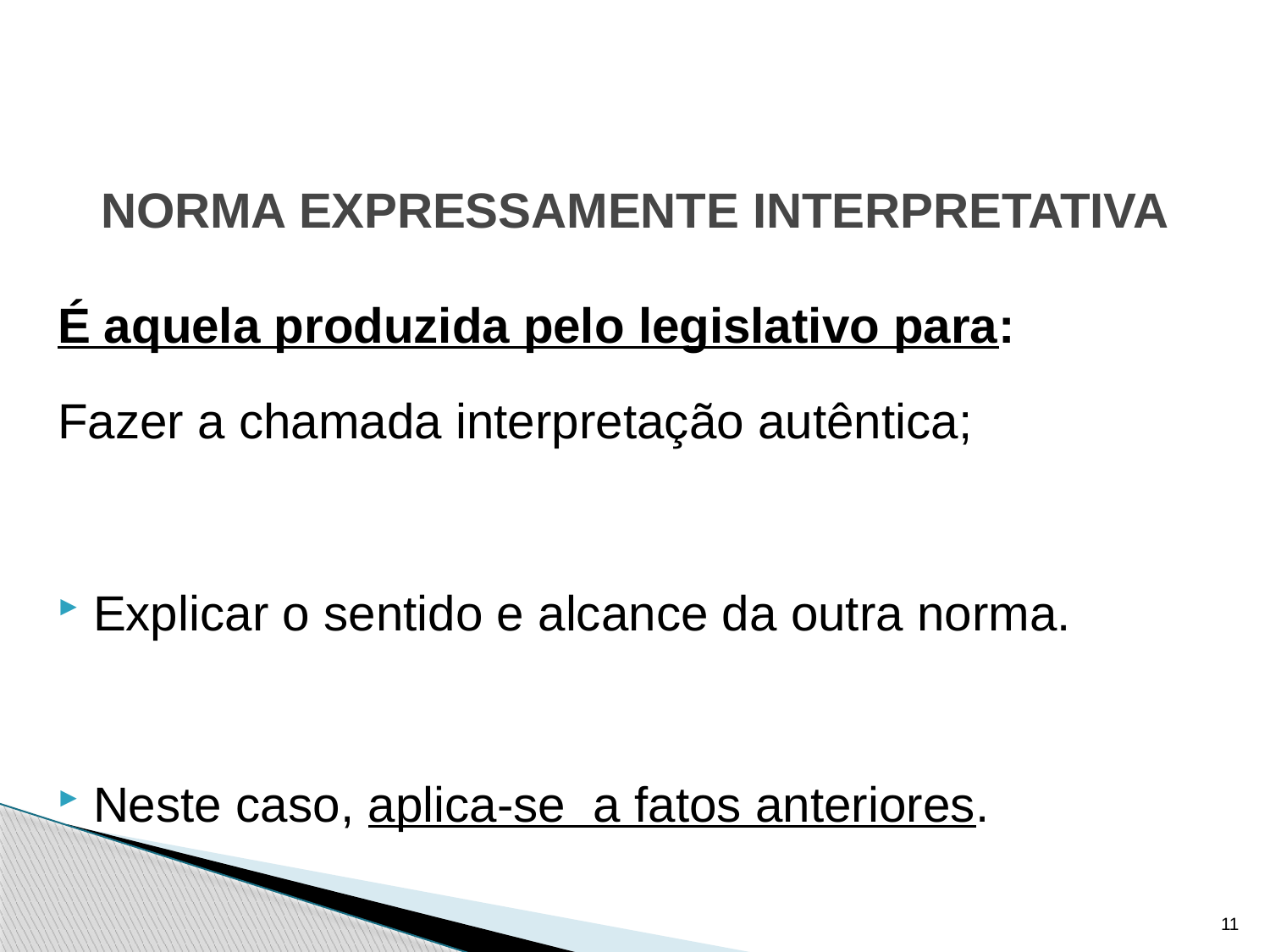

# NORMA EXPRESSAMENTE INTERPRETATIVA
É aquela produzida pelo legislativo para:
Fazer a chamada interpretação autêntica;

Explicar o sentido e alcance da outra norma.

Neste caso, aplica-se  a fatos anteriores.

11